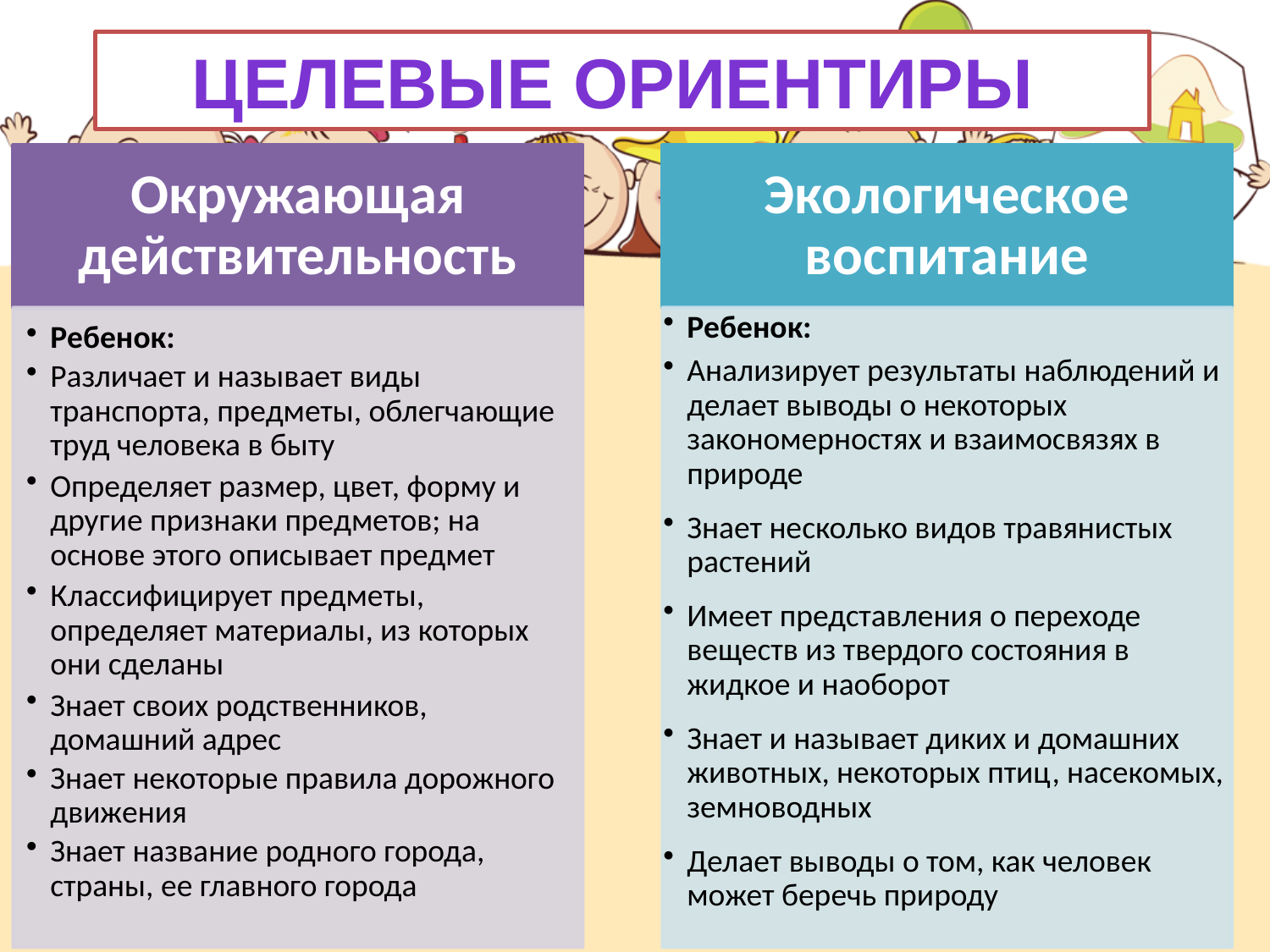

Целевые ориентиры
Окружающая действительность
Ребенок:
Различает и называет виды транспорта, предметы, облегчающие труд человека в быту

Определяет размер, цвет, форму и другие признаки предметов; на основе этого описывает предмет

Классифицирует предметы, определяет материалы, из которых они сделаны

Знает своих родственников, домашний адрес
Знает некоторые правила дорожного движения
Знает название родного города, страны, ее главного города
Экологическое воспитание

Ребенок:

Анализирует результаты наблюдений и делает выводы о некоторых закономерностях и взаимосвязях в природе

Знает несколько видов травянистых растений

Имеет представления о переходе веществ из твердого состояния в жидкое и наоборот

Знает и называет диких и домашних животных, некоторых птиц, насекомых, земноводных

Делает выводы о том, как человек может беречь природу